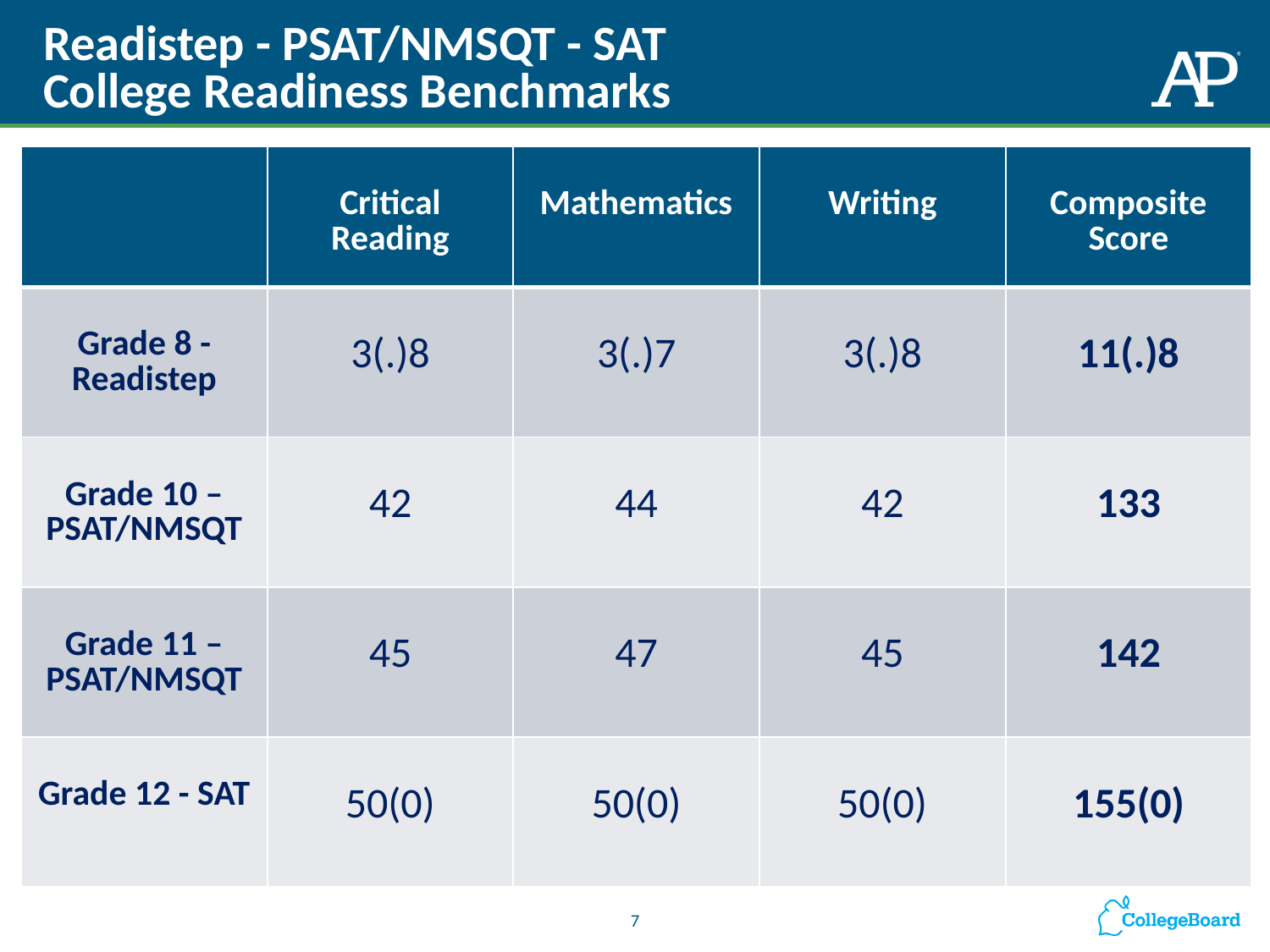

# Readistep - PSAT/NMSQT - SAT College Readiness Benchmarks
|  | Critical Reading | Mathematics | Writing | Composite Score |
| --- | --- | --- | --- | --- |
| Grade 8 - Readistep | 3(.)8 | 3(.)7 | 3(.)8 | 11(.)8 |
| Grade 10 – PSAT/NMSQT | 42 | 44 | 42 | 133 |
| Grade 11 – PSAT/NMSQT | 45 | 47 | 45 | 142 |
| Grade 12 - SAT | 50(0) | 50(0) | 50(0) | 155(0) |
7